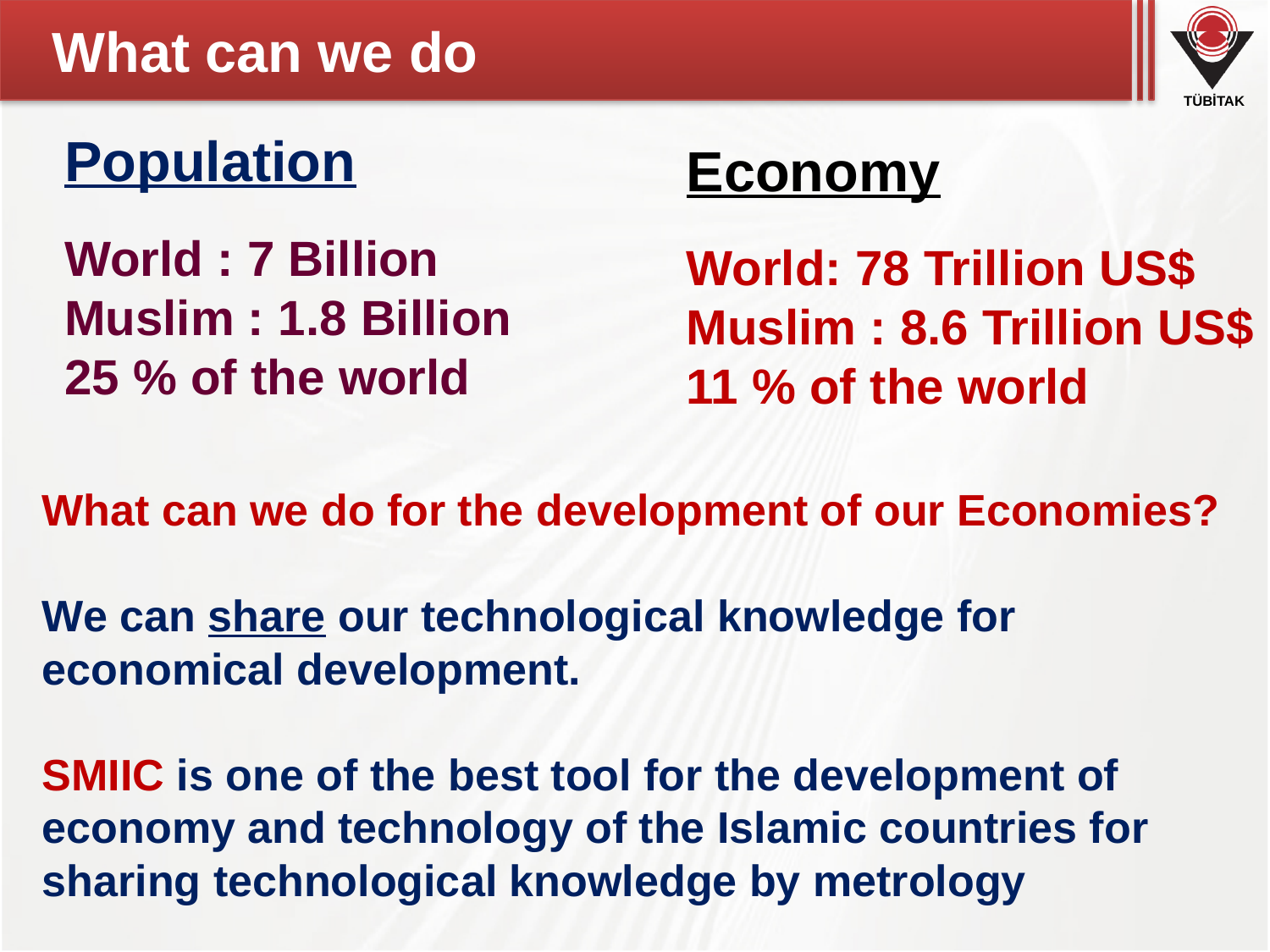

What can we do
Population

World : 7 Billion
Muslim : 1.8 Billion
25 % of the world
Economy

World: 78 Trillion US$
Muslim : 8.6 Trillion US$
11 % of the world
What can we do for the development of our Economies?

We can share our technological knowledge for     economical development.

SMIIC is one of the best tool for the development of economy and technology of the Islamic countries for sharing technological knowledge by metrology